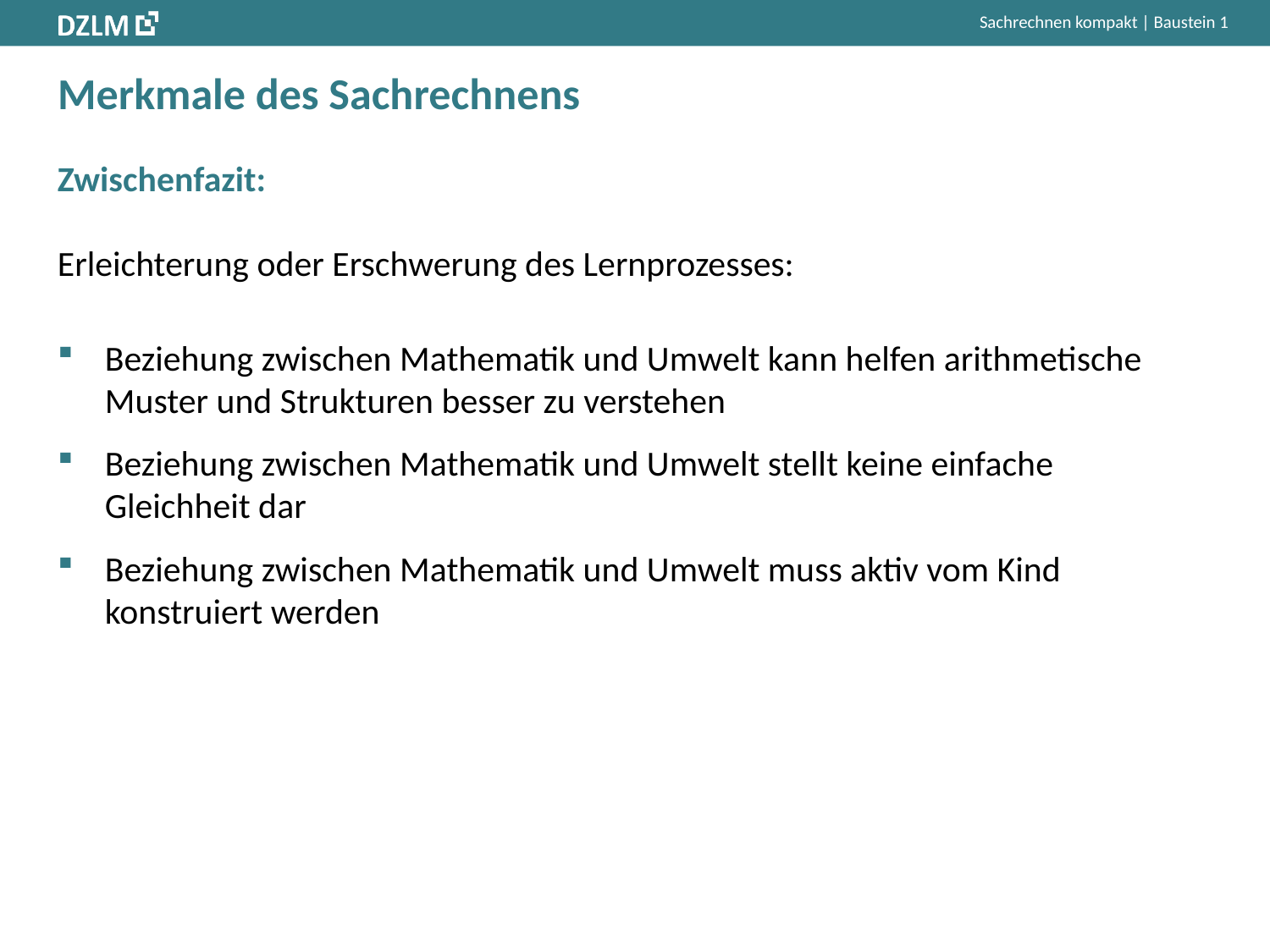

# Merkmale des Sachrechnens
Zwischenfazit:

Erleichterung oder Erschwerung des Lernprozesses:

Beziehung zwischen Mathematik und Umwelt kann helfen arithmetische Muster und Strukturen besser zu verstehen
Beziehung zwischen Mathematik und Umwelt stellt keine einfache Gleichheit dar
Beziehung zwischen Mathematik und Umwelt muss aktiv vom Kind konstruiert werden